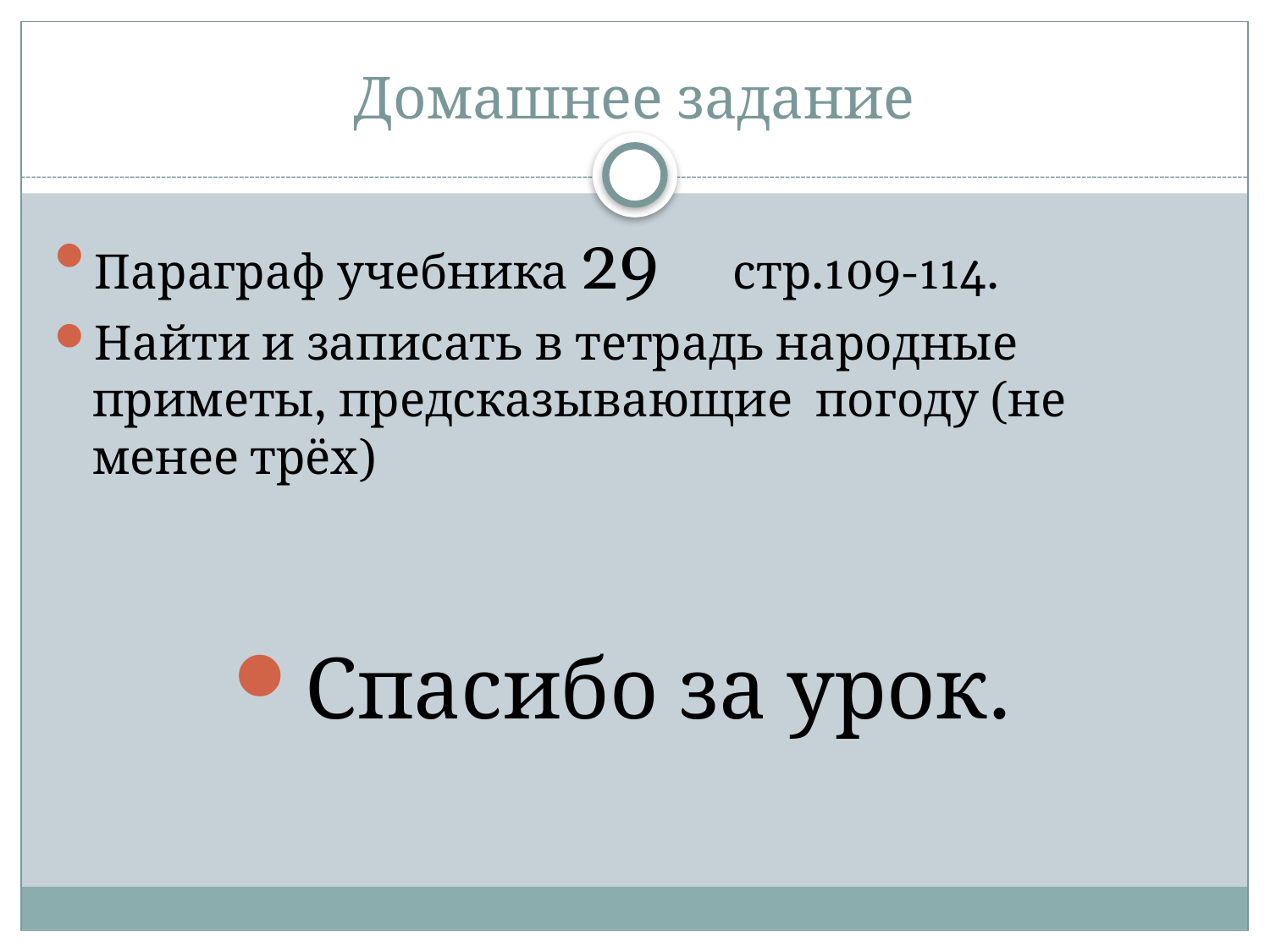

# Домашнее задание
Параграф учебника 29     стр.109-114.
Найти и записать в тетрадь народные приметы, предсказывающие  погоду (не менее трёх)

Спасибо за урок.